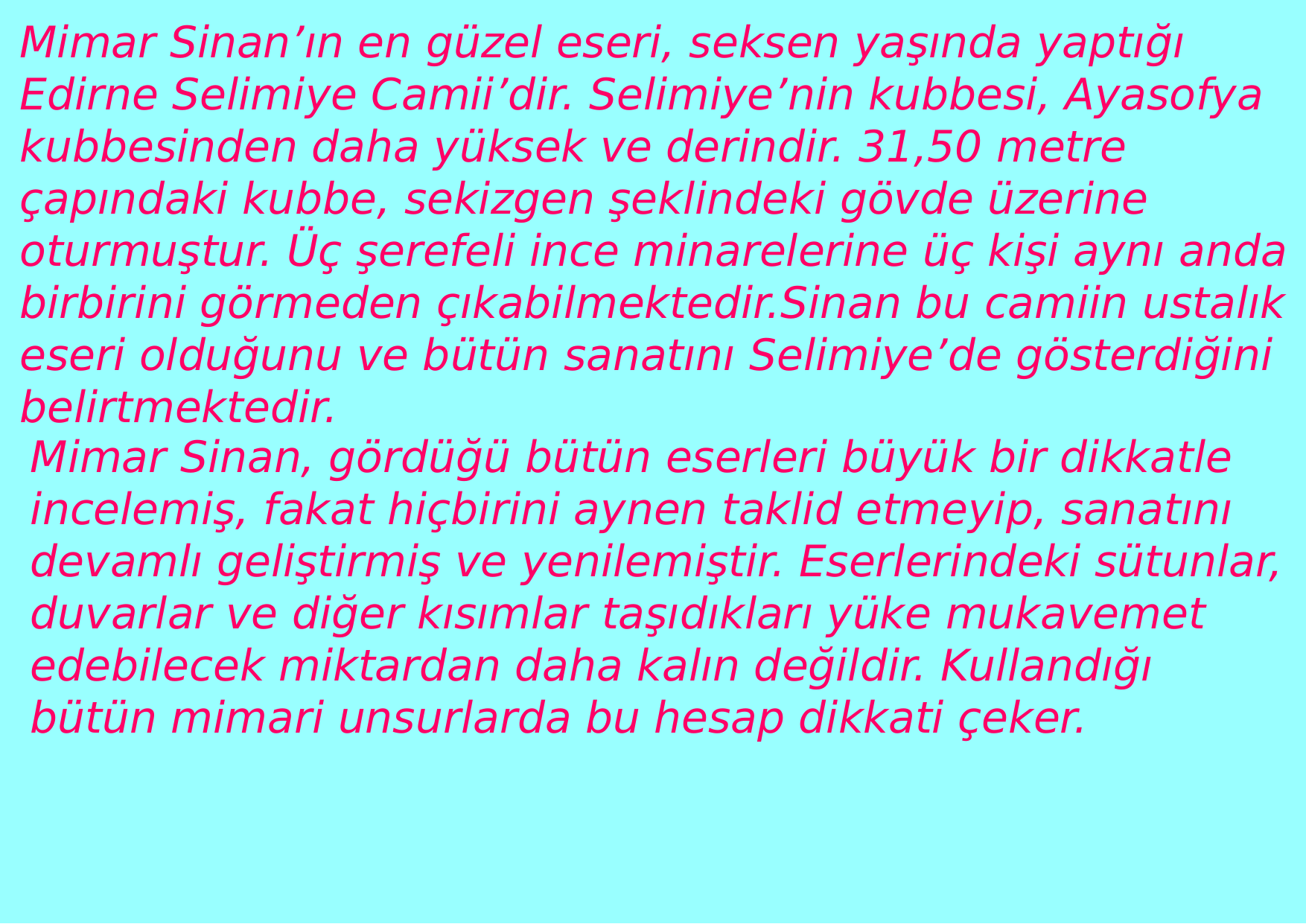

Mimar Sinan’ın en güzel eseri, seksen yaşında yaptığı Edirne Selimiye Camii’dir. Selimiye’nin kubbesi, Ayasofya kubbesinden daha yüksek ve derindir. 31,50 metre çapındaki kubbe, sekizgen şeklindeki gövde üzerine oturmuştur. Üç şerefeli ince minarelerine üç kişi aynı anda birbirini görmeden çıkabilmektedir.Sinan bu camiin ustalık eseri olduğunu ve bütün sanatını Selimiye’de gösterdiğini belirtmektedir.

Mimar Sinan, gördüğü bütün eserleri büyük bir dikkatle incelemiş, fakat hiçbirini aynen taklid etmeyip, sanatını devamlı geliştirmiş ve yenilemiştir. Eserlerindeki sütunlar, duvarlar ve diğer kısımlar taşıdıkları yüke mukavemet edebilecek miktardan daha kalın değildir. Kullandığı bütün mimari unsurlarda bu hesap dikkati çeker.